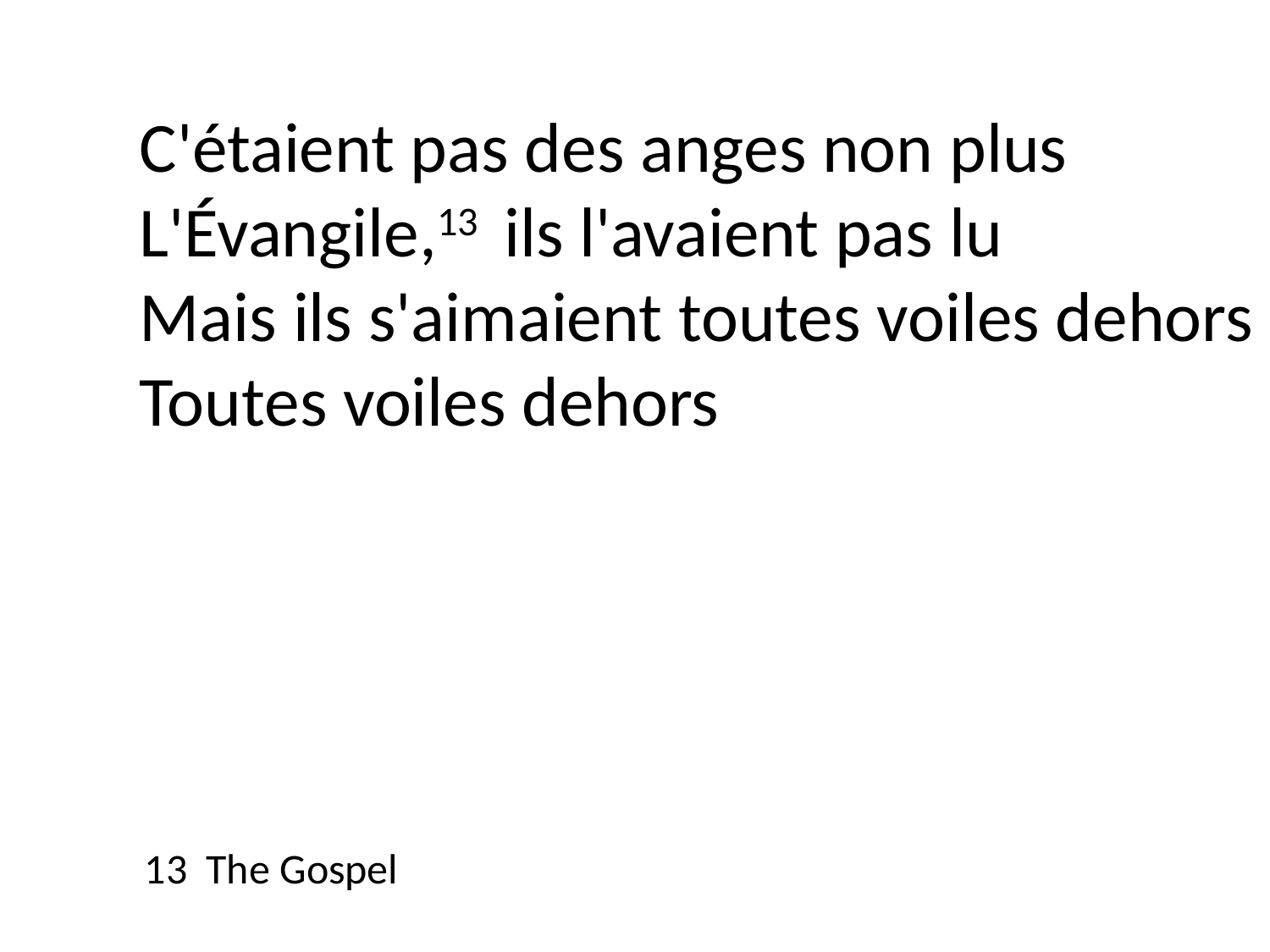

C'étaient pas des anges non plus
L'Évangile,13  ils l'avaient pas lu
Mais ils s'aimaient toutes voiles dehors
Toutes voiles dehors
13  The Gospel